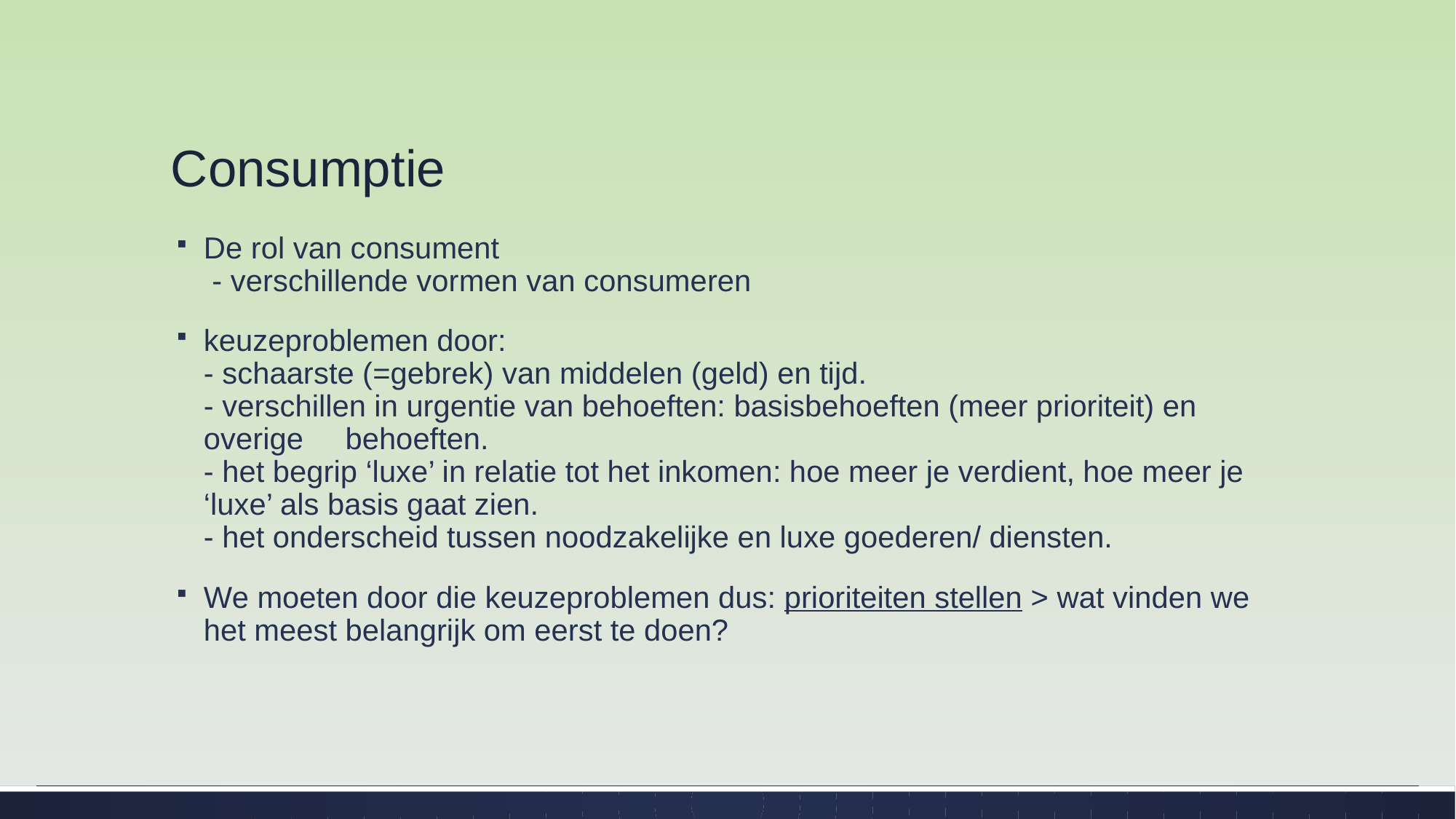

# Consumptie
De rol van consument
 - verschillende vormen van consumeren
keuzeproblemen door:
- schaarste (=gebrek) van middelen (geld) en tijd.
- verschillen in urgentie van behoeften: basisbehoeften (meer prioriteit) en overige     behoeften.
- het begrip ‘luxe’ in relatie tot het inkomen: hoe meer je verdient, hoe meer je ‘luxe’ als basis gaat zien.
- het onderscheid tussen noodzakelijke en luxe goederen/ diensten.
We moeten door die keuzeproblemen dus: prioriteiten stellen > wat vinden we het meest belangrijk om eerst te doen?